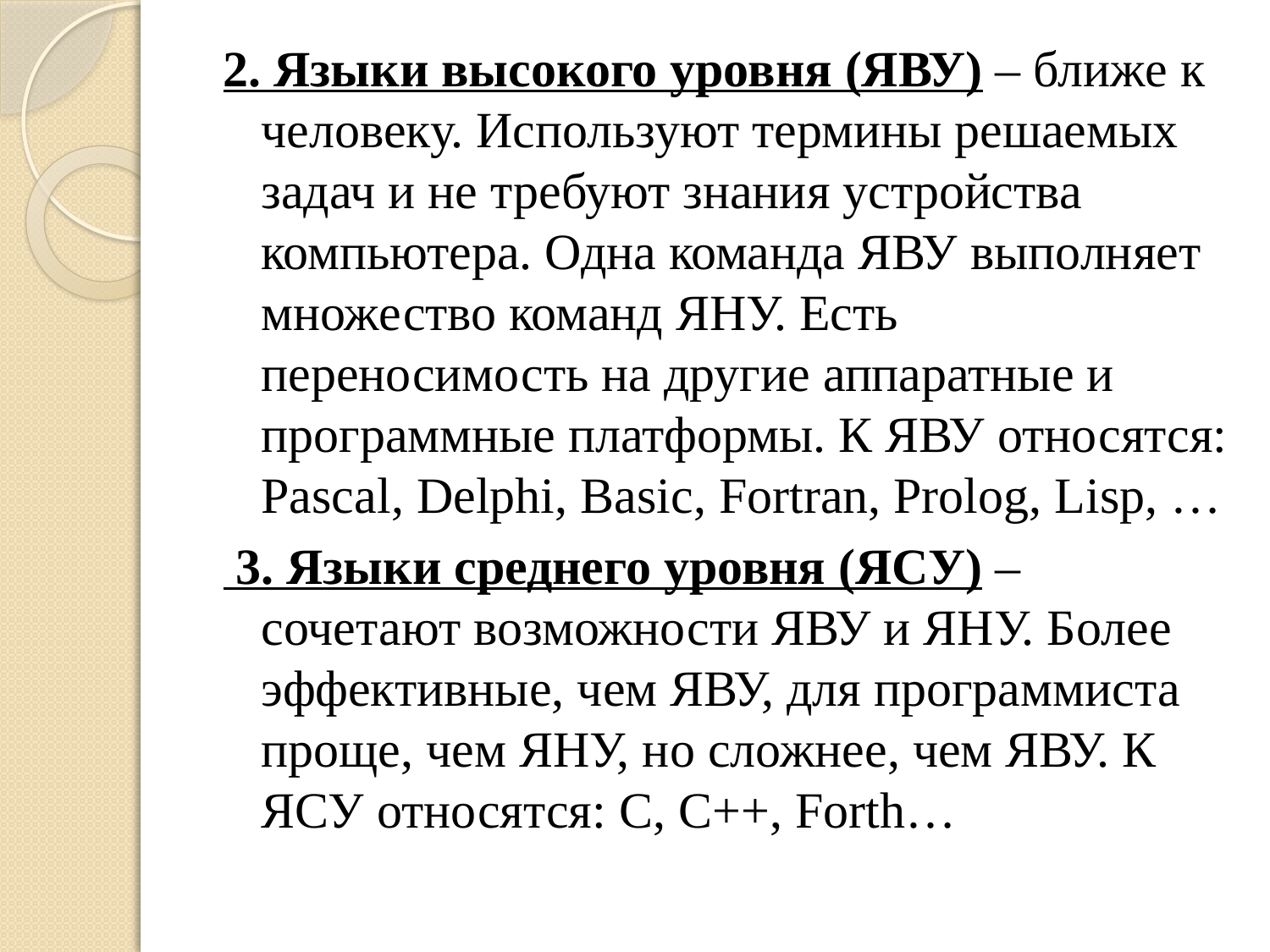

2. Языки высокого уровня (ЯВУ) – ближе к человеку. Используют термины решаемых задач и не требуют знания устройства компьютера. Одна команда ЯВУ выполняет множество команд ЯНУ. Есть переносимость на другие аппаратные и программные платформы. К ЯВУ относятся: Pascal, Delphi, Basic, Fortran, Prolog, Lisp, …
 3. Языки среднего уровня (ЯСУ) – сочетают возможности ЯВУ и ЯНУ. Более эффективные, чем ЯВУ, для программиста проще, чем ЯНУ, но сложнее, чем ЯВУ. К ЯСУ относятся: C, C++, Forth…